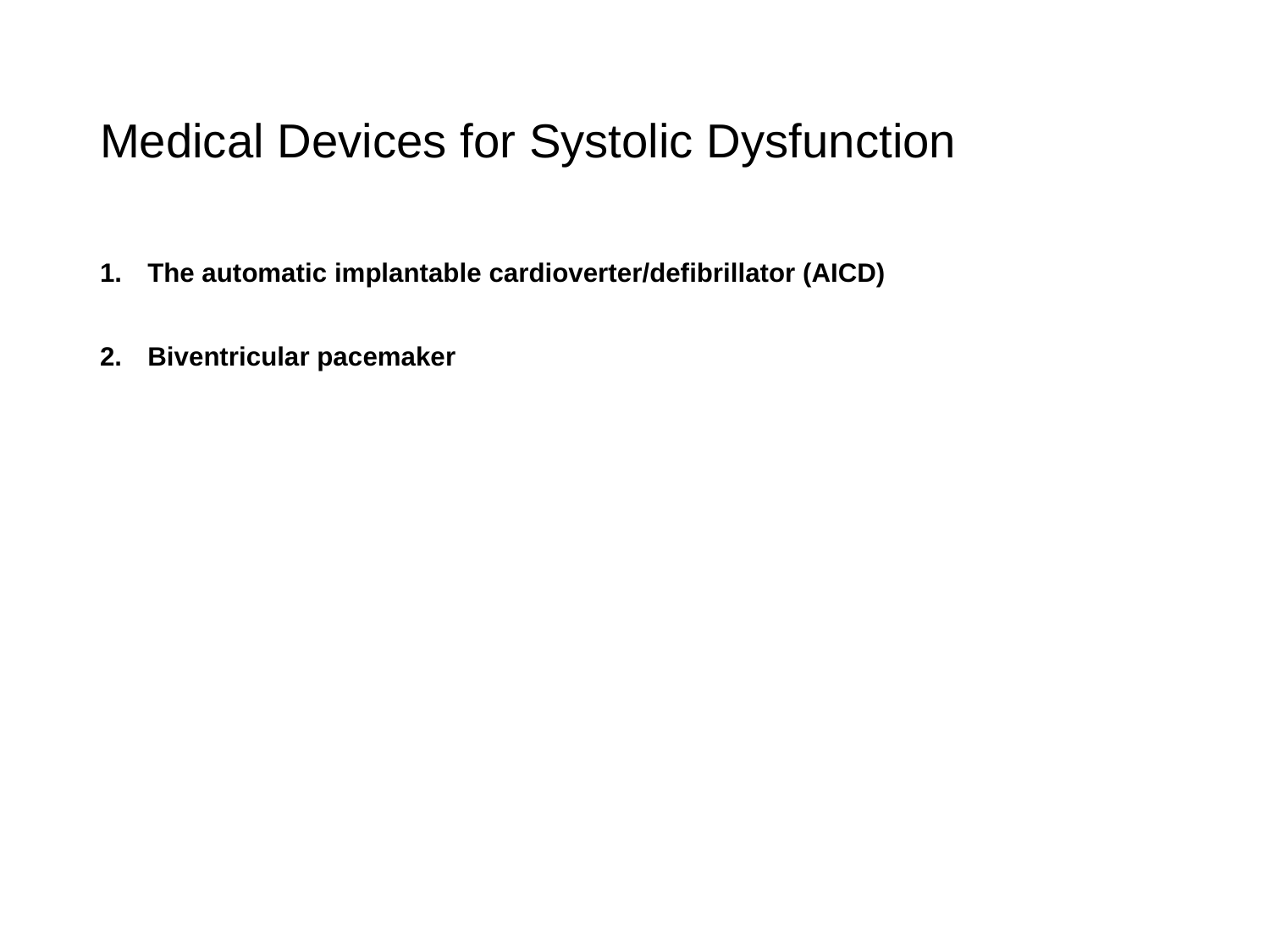

# Medical Devices for Systolic Dysfunction
The automatic implantable cardioverter/defibrillator (AICD)

Biventricular pacemaker